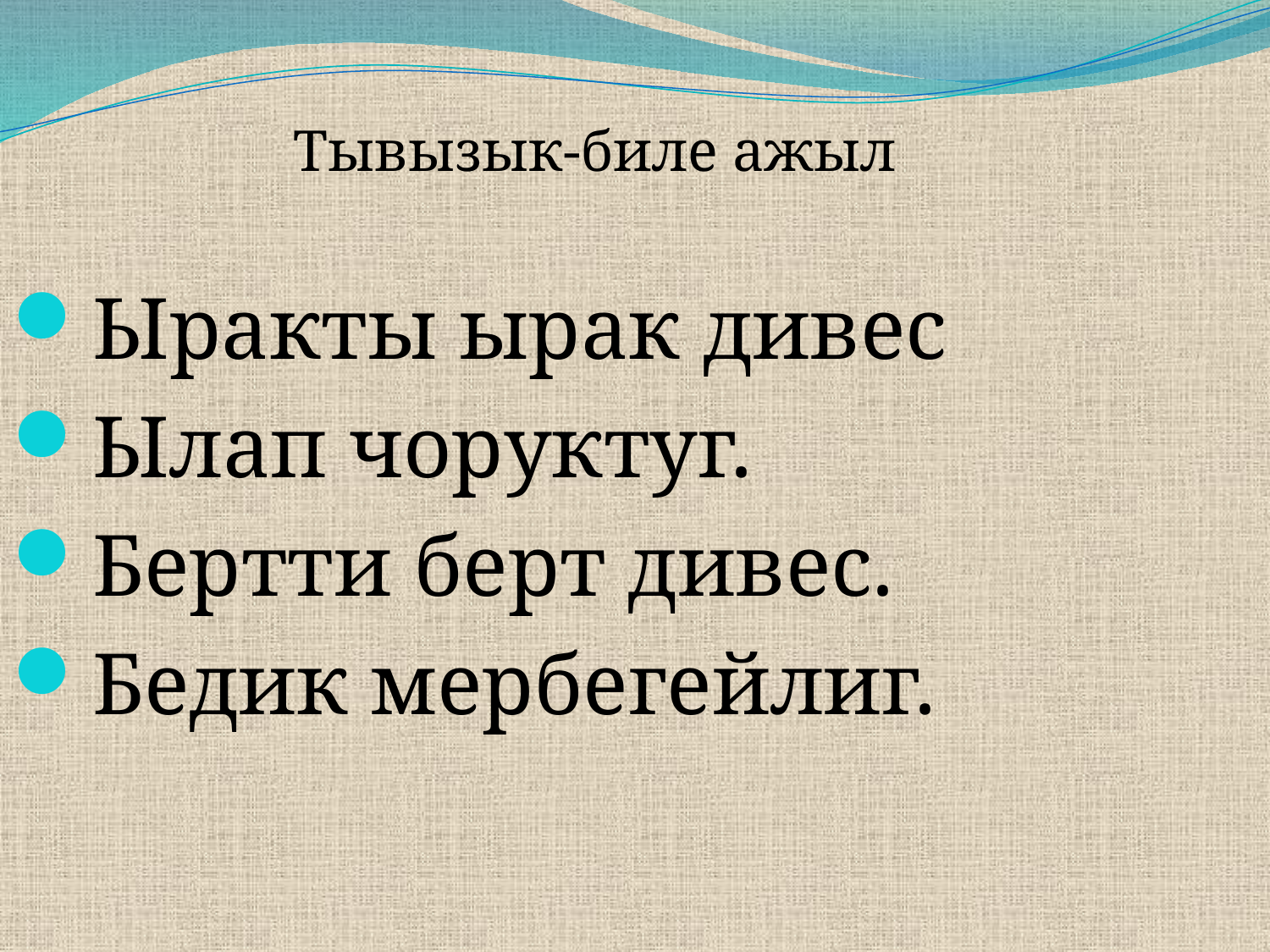

Тывызык-биле ажыл

Ыракты ырак дивес
Ылап чоруктуг.
Бертти берт дивес.
Бедик мербегейлиг.